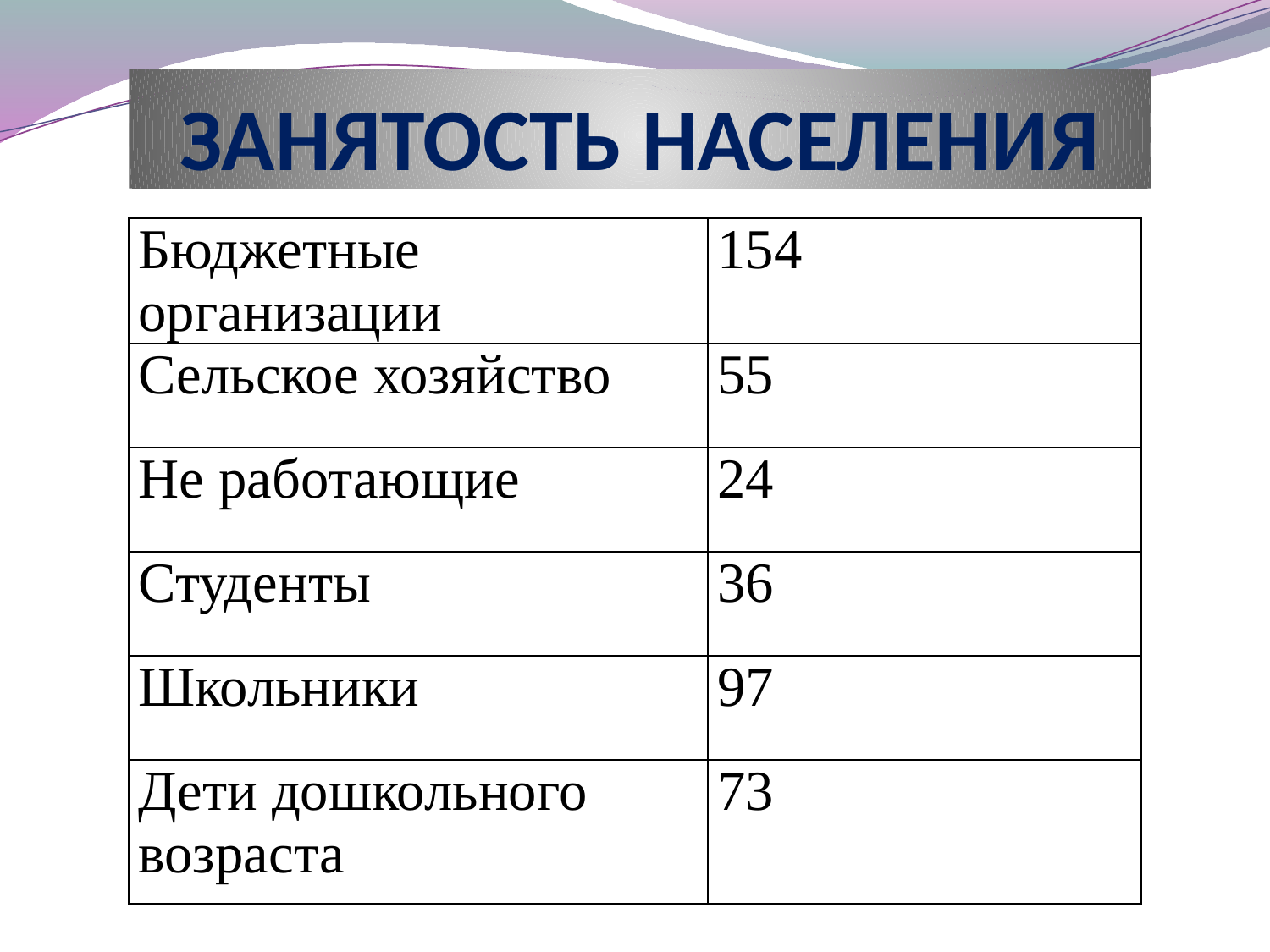

# ЗАНЯТОСТЬ НАСЕЛЕНИЯ
| Бюджетные организации | 154 |
| --- | --- |
| Сельское хозяйство | 55 |
| Не работающие | 24 |
| Студенты | 36 |
| Школьники | 97 |
| Дети дошкольного возраста | 73 |